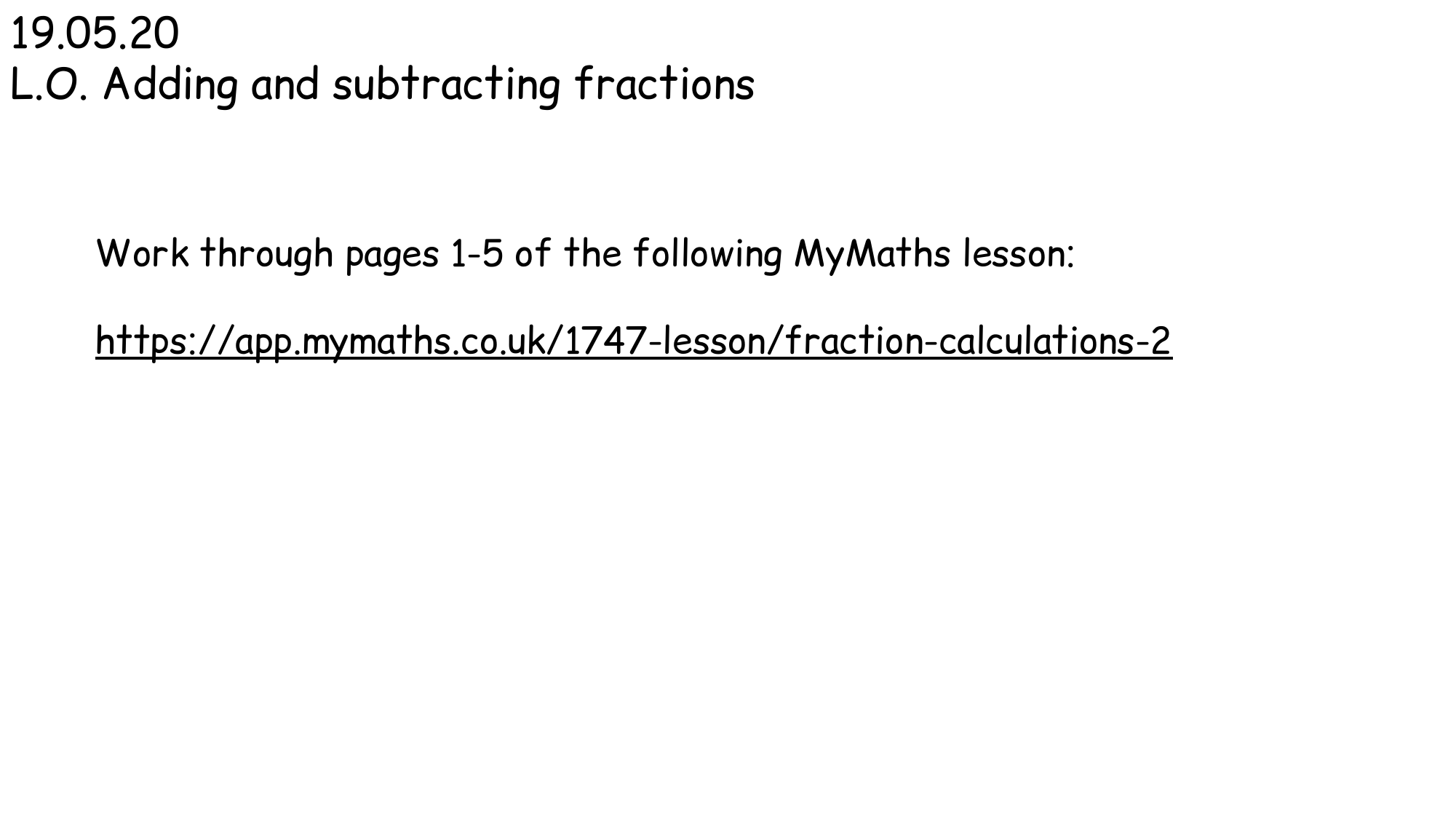

19.05.20
L.O. Adding and subtracting fractions
Work through pages 1-5 of the following MyMaths lesson:

https://app.mymaths.co.uk/1747-lesson/fraction-calculations-2